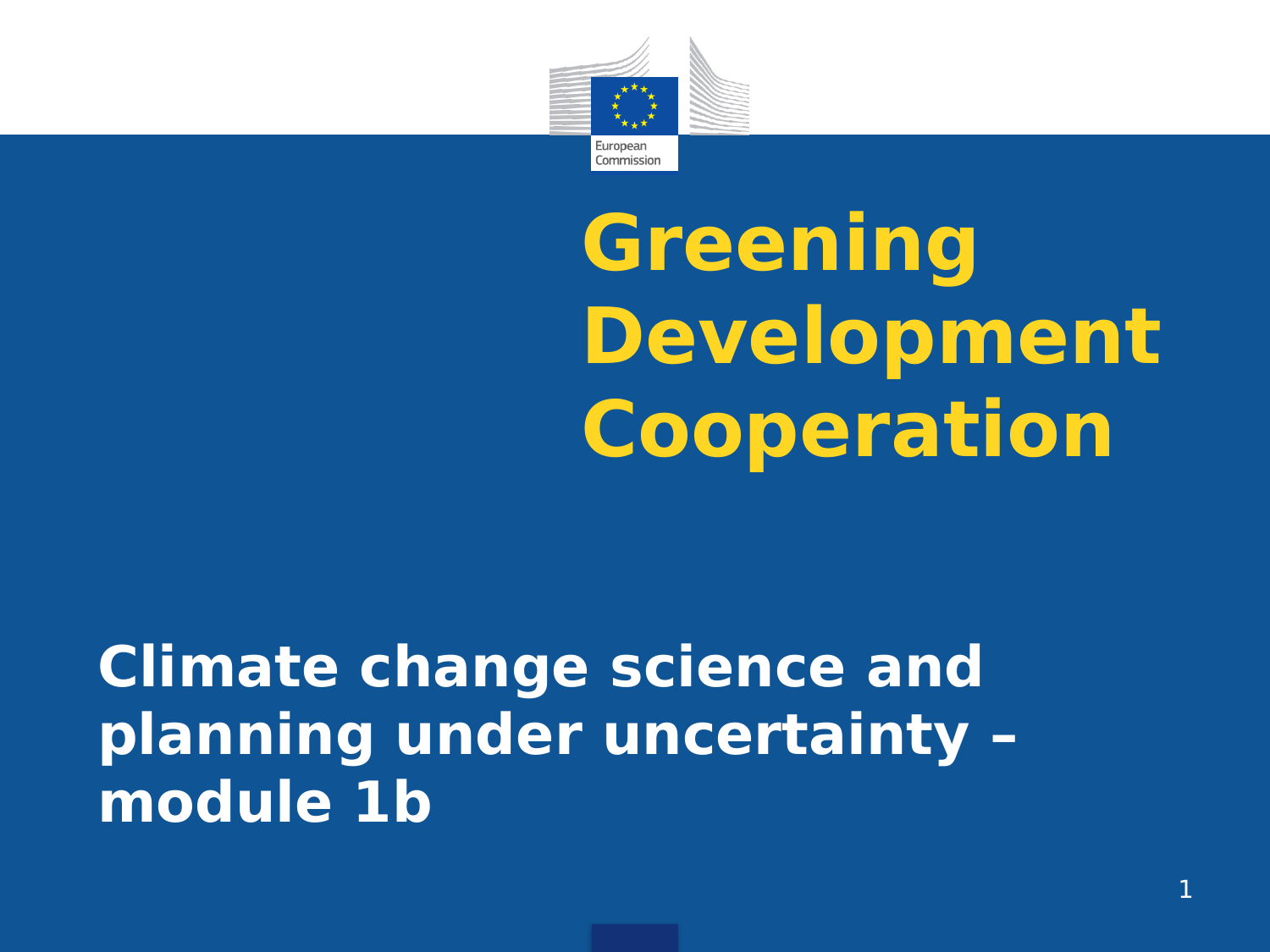

# Greening Development Cooperation

Climate change science and planning under uncertainty – module 1b
1